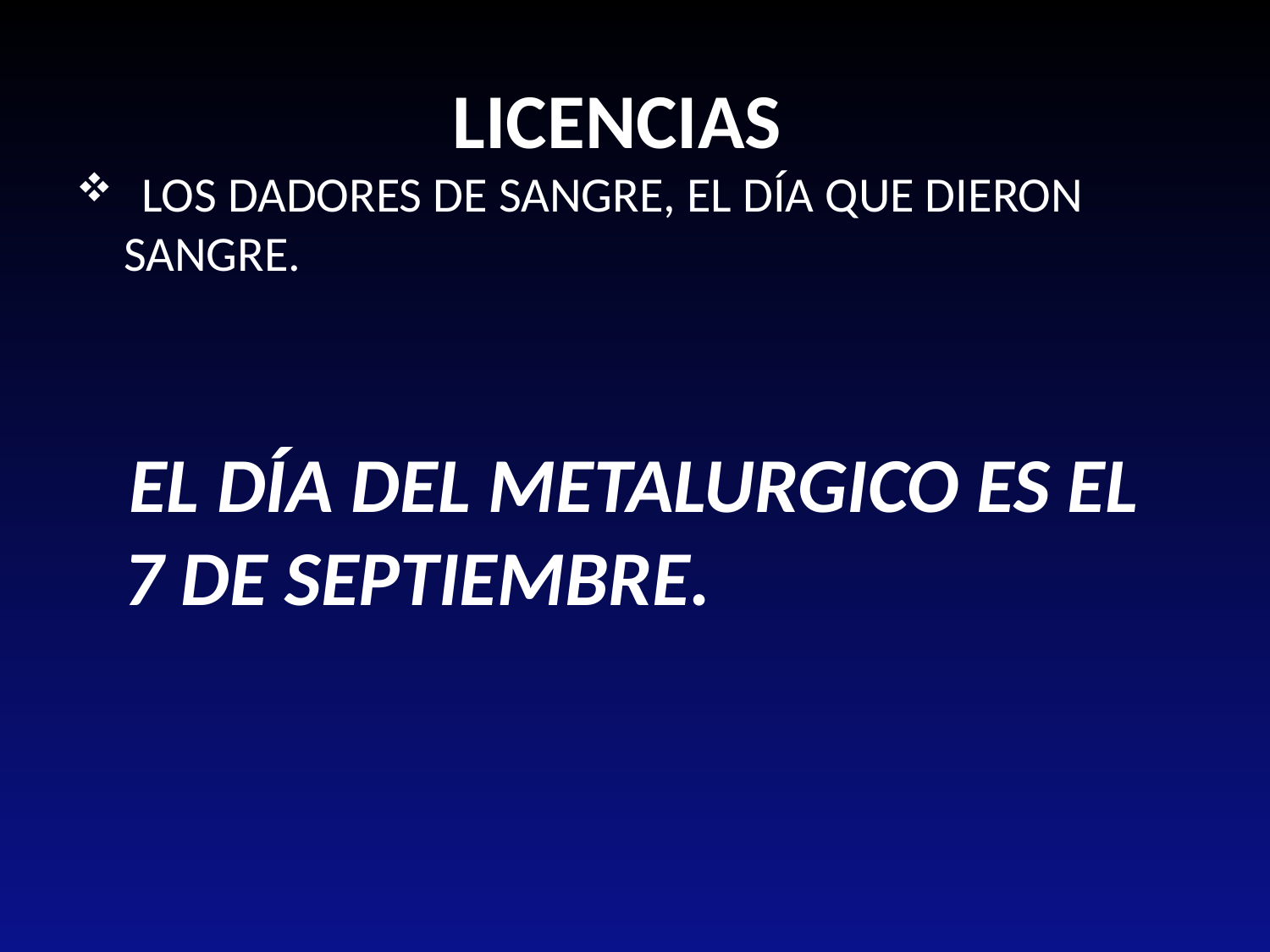

# LICENCIAS
  LOS DADORES DE Sangre, el día que dieron sangre.

   el día del metalurgico es el 7 de septiembre.